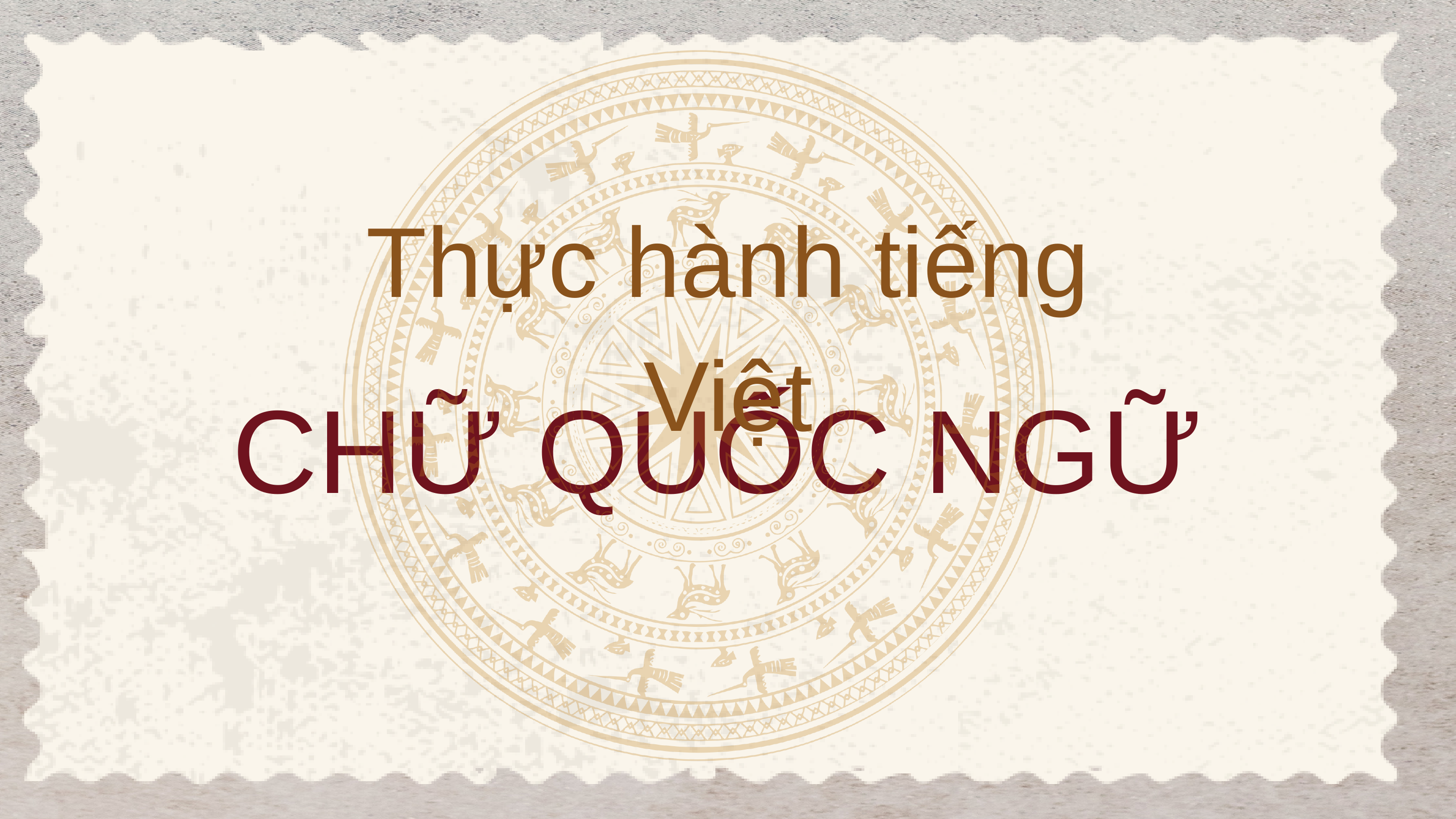

Thực hành tiếng Việt
CHỮ QUỐC NGỮ